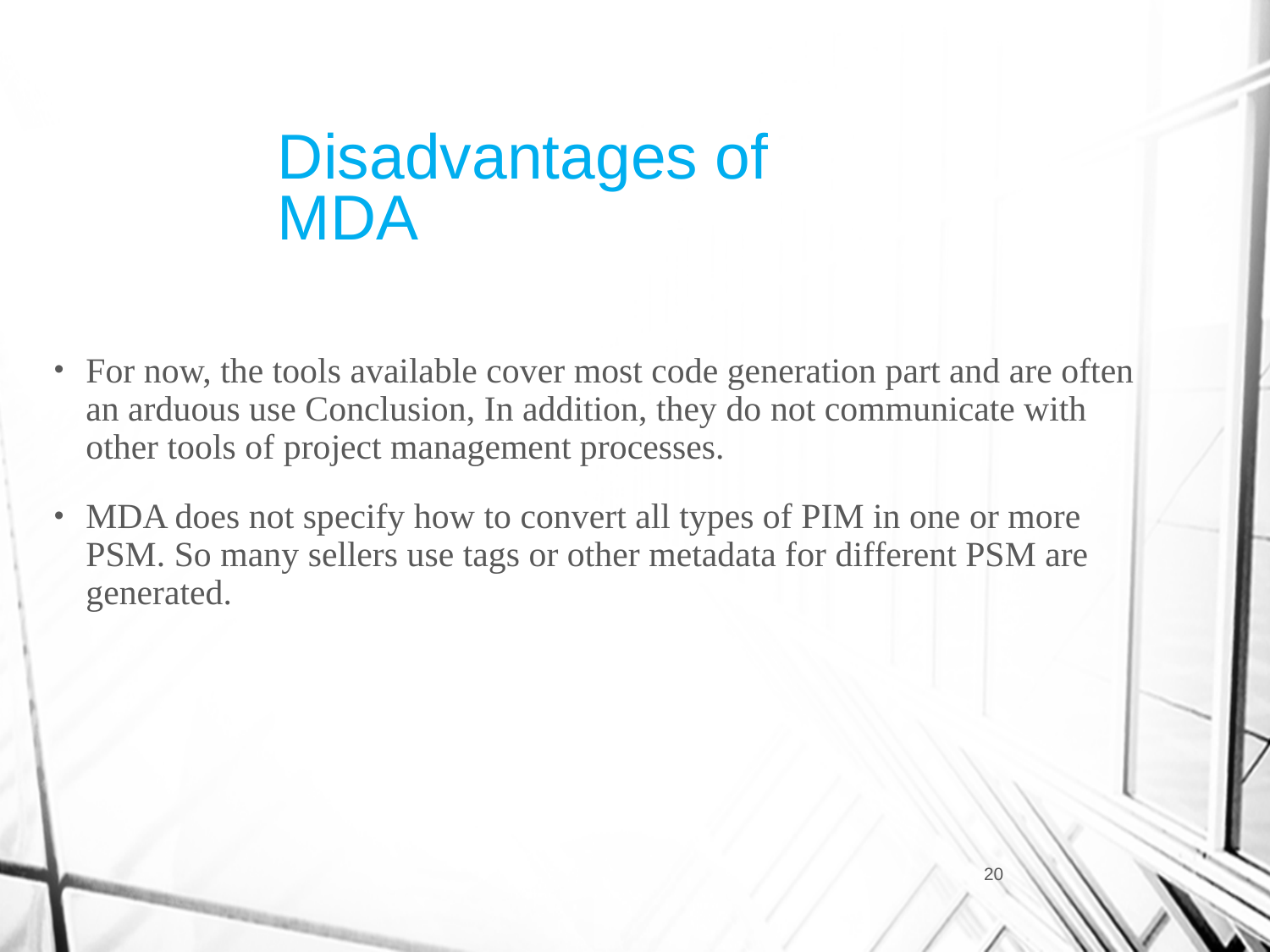

# Disadvantages of MDA
For now, the tools available cover most code generation part and are often an arduous use Conclusion, In addition, they do not communicate with other tools of project management processes.
MDA does not specify how to convert all types of PIM in one or more PSM. So many sellers use tags or other metadata for different PSM are generated.

20